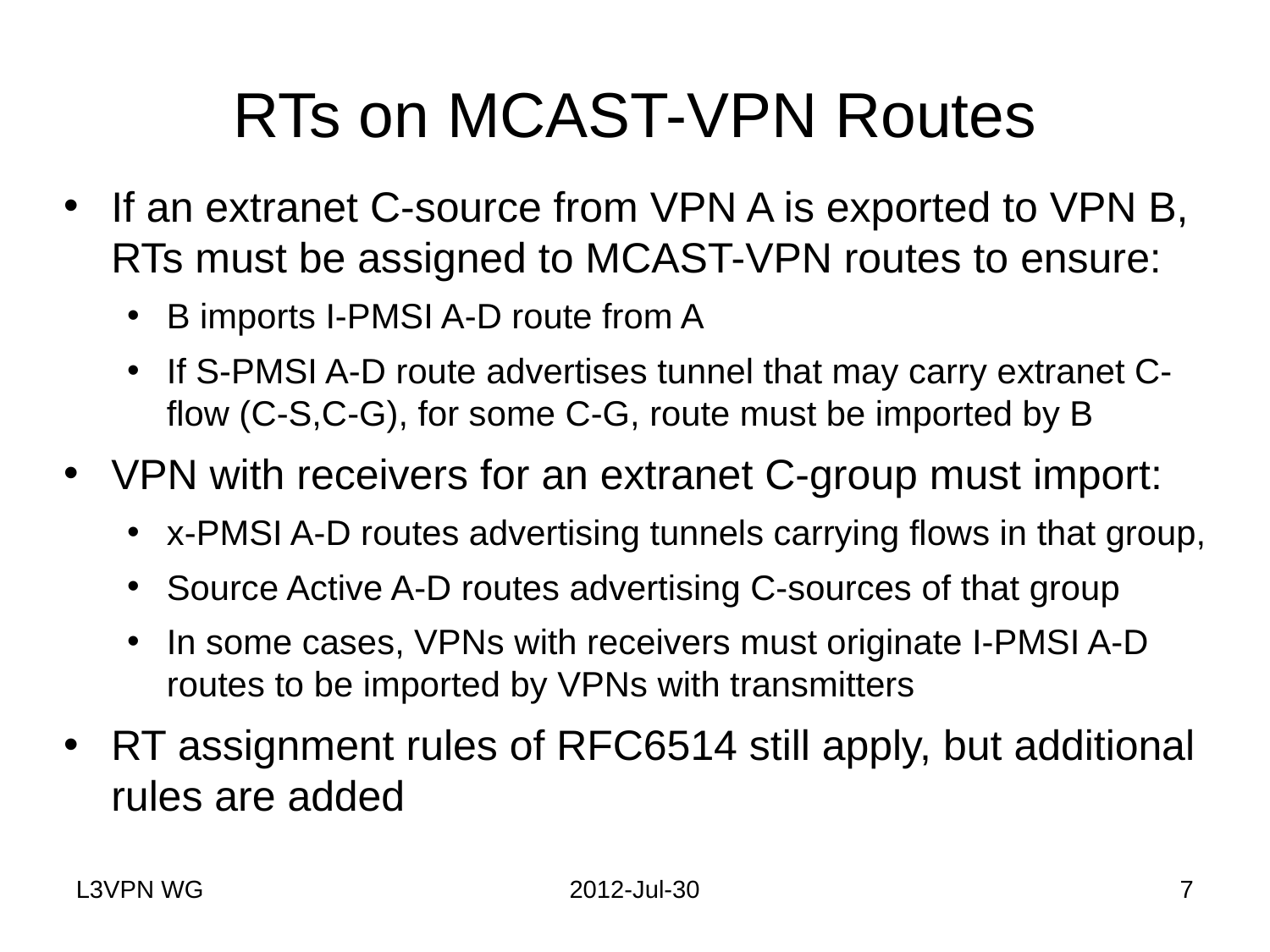

# RTs on MCAST-VPN Routes
If an extranet C-source from VPN A is exported to VPN B, RTs must be assigned to MCAST-VPN routes to ensure:
B imports I-PMSI A-D route from A
If S-PMSI A-D route advertises tunnel that may carry extranet C-flow (C-S,C-G), for some C-G, route must be imported by B
VPN with receivers for an extranet C-group must import:
x-PMSI A-D routes advertising tunnels carrying flows in that group,
Source Active A-D routes advertising C-sources of that group
In some cases, VPNs with receivers must originate I-PMSI A-D routes to be imported by VPNs with transmitters
RT assignment rules of RFC6514 still apply, but additional rules are added
L3VPN WG
2012-Jul-30
7